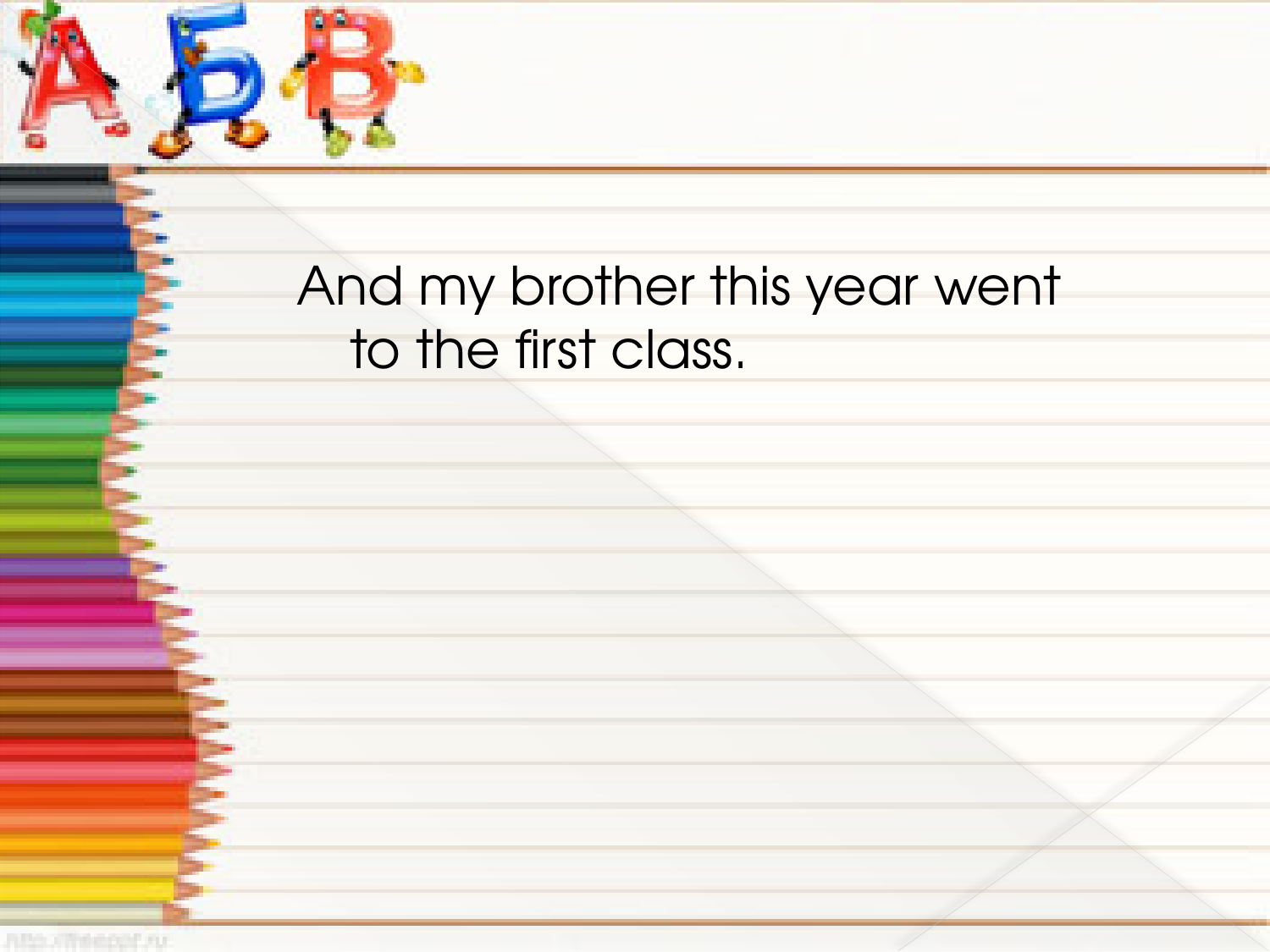

And my brother this year went to the first class.